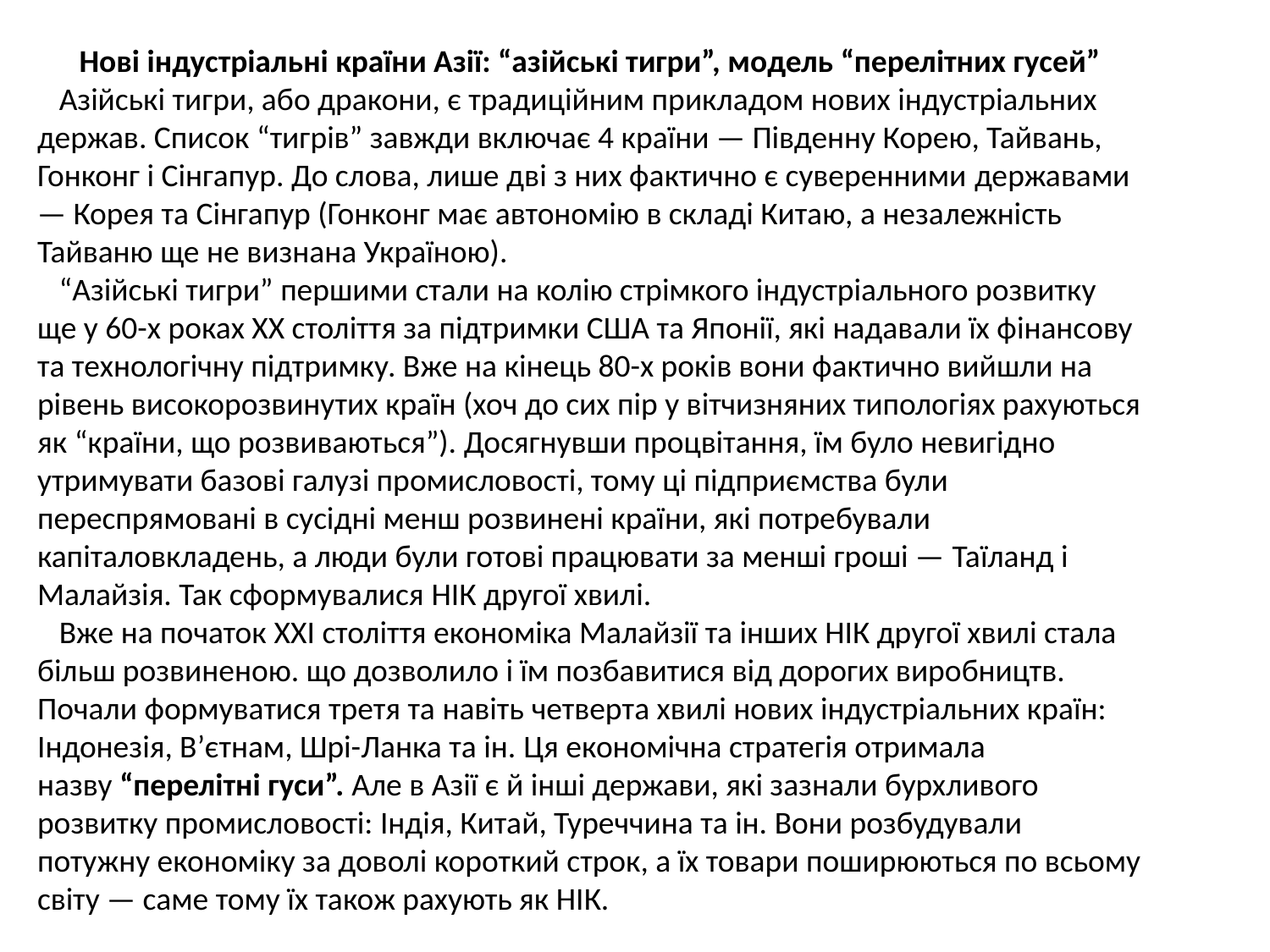

Нові індустріальні країни Азії: “азійські тигри”, модель “перелітних гусей”
   Азійські тигри, або дракони, є традиційним прикладом нових індустріальних держав. Список “тигрів” завжди включає 4 країни — Південну Корею, Тайвань, Гонконг і Сінгапур. До слова, лише дві з них фактично є суверенними державами — Корея та Сінгапур (Гонконг має автономію в складі Китаю, а незалежність Тайваню ще не визнана Україною).
   “Азійські тигри” першими стали на колію стрімкого індустріального розвитку ще у 60-х роках ХХ століття за підтримки США та Японії, які надавали їх фінансову та технологічну підтримку. Вже на кінець 80-х років вони фактично вийшли на рівень високорозвинутих країн (хоч до сих пір у вітчизняних типологіях рахуються як “країни, що розвиваються”). Досягнувши процвітання, їм було невигідно утримувати базові галузі промисловості, тому ці підприємства були переспрямовані в сусідні менш розвинені країни, які потребували капіталовкладень, а люди були готові працювати за менші гроші — Таїланд і Малайзія. Так сформувалися НІК другої хвилі.
   Вже на початок XXI століття економіка Малайзії та інших НІК другої хвилі стала більш розвиненою. що дозволило і їм позбавитися від дорогих виробництв. Почали формуватися третя та навіть четверта хвилі нових індустріальних країн: Індонезія, В’єтнам, Шрі-Ланка та ін. Ця економічна стратегія отримала назву “перелітні гуси”. Але в Азії є й інші держави, які зазнали бурхливого розвитку промисловості: Індія, Китай, Туреччина та ін. Вони розбудували потужну економіку за доволі короткий строк, а їх товари поширюються по всьому світу — саме тому їх також рахують як НІК.